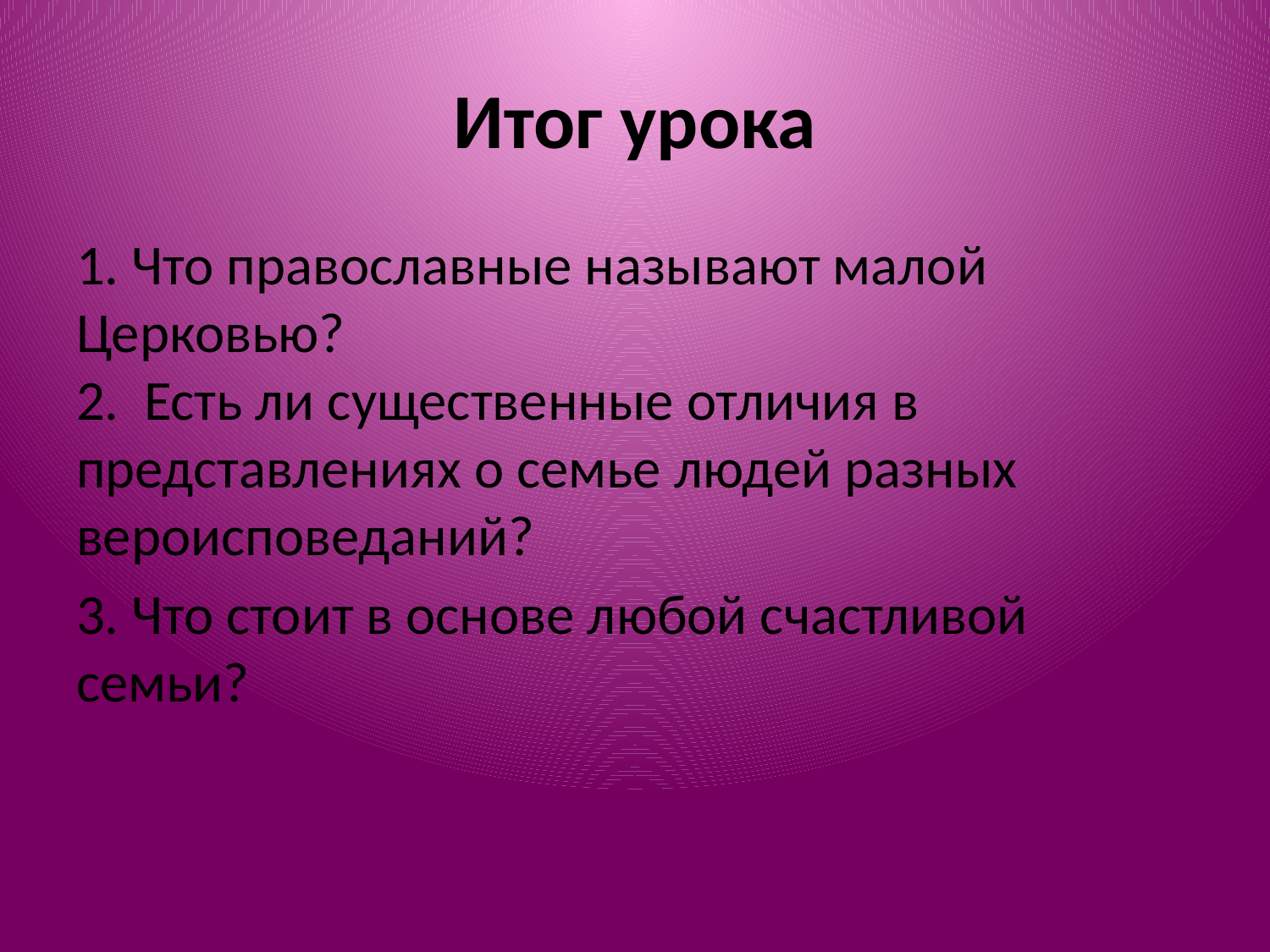

# Итог урока
1. Что православные называют малой Церковью?
2.  Есть ли существенные отличия в представлениях о семье людей разных вероисповеданий?
3. Что стоит в основе любой счастливой семьи?